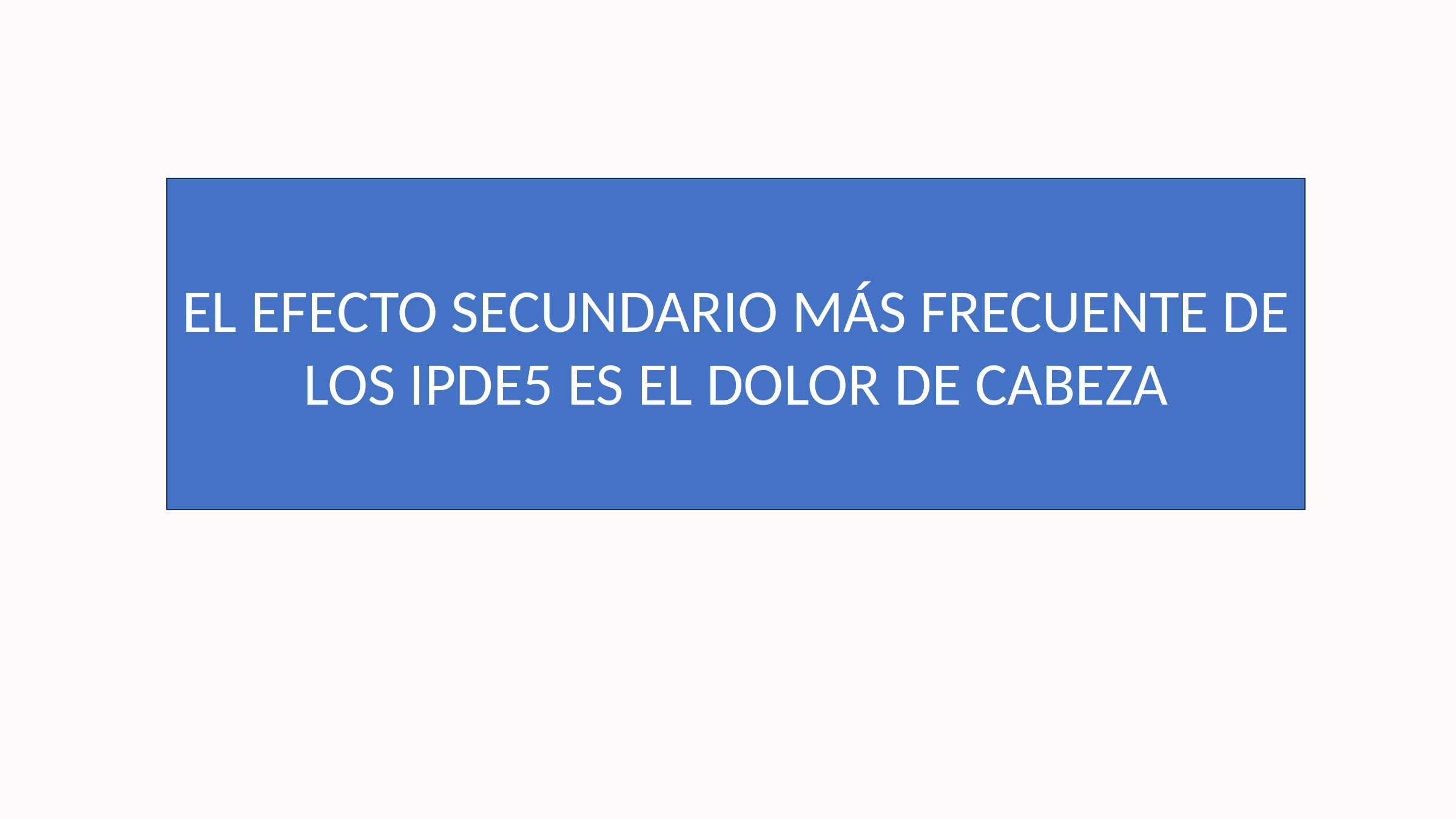

EL EFECTO SECUNDARIO MÁS FRECUENTE DE LOS IPDE5 ES EL DOLOR DE CABEZA